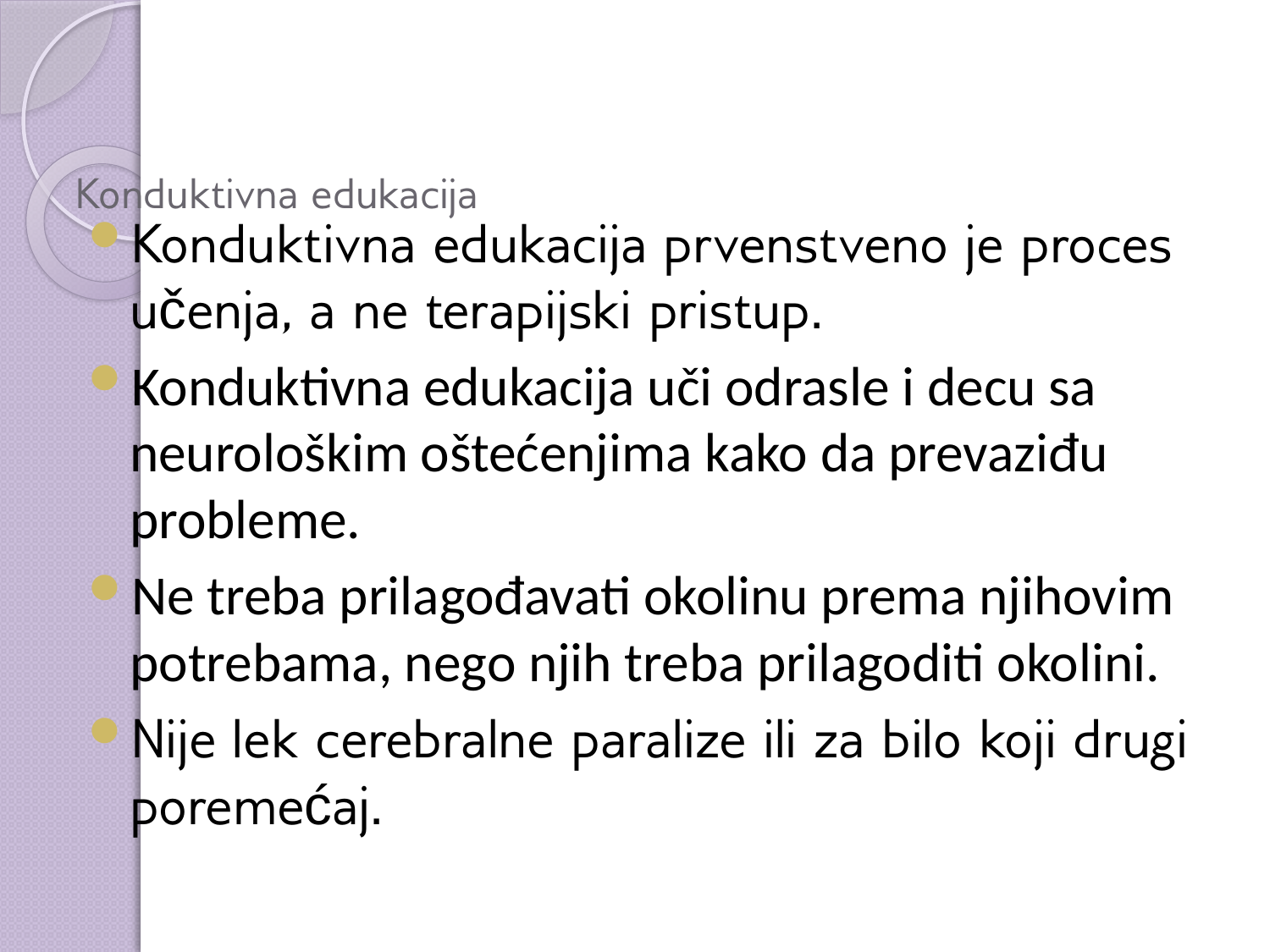

# Konduktivna edukacija
Konduktivna edukacija prvenstveno je proces učenja, a ne terapijski pristup.
Konduktivna edukacija uči odrasle i decu sa neurološkim oštećenjima kako da prevaziđu probleme.
Ne treba prilagođavati okolinu prema njihovim potrebama, nego njih treba prilagoditi okolini.
Nije lek cerebralne paralize ili za bilo koji drugi poremećaj.